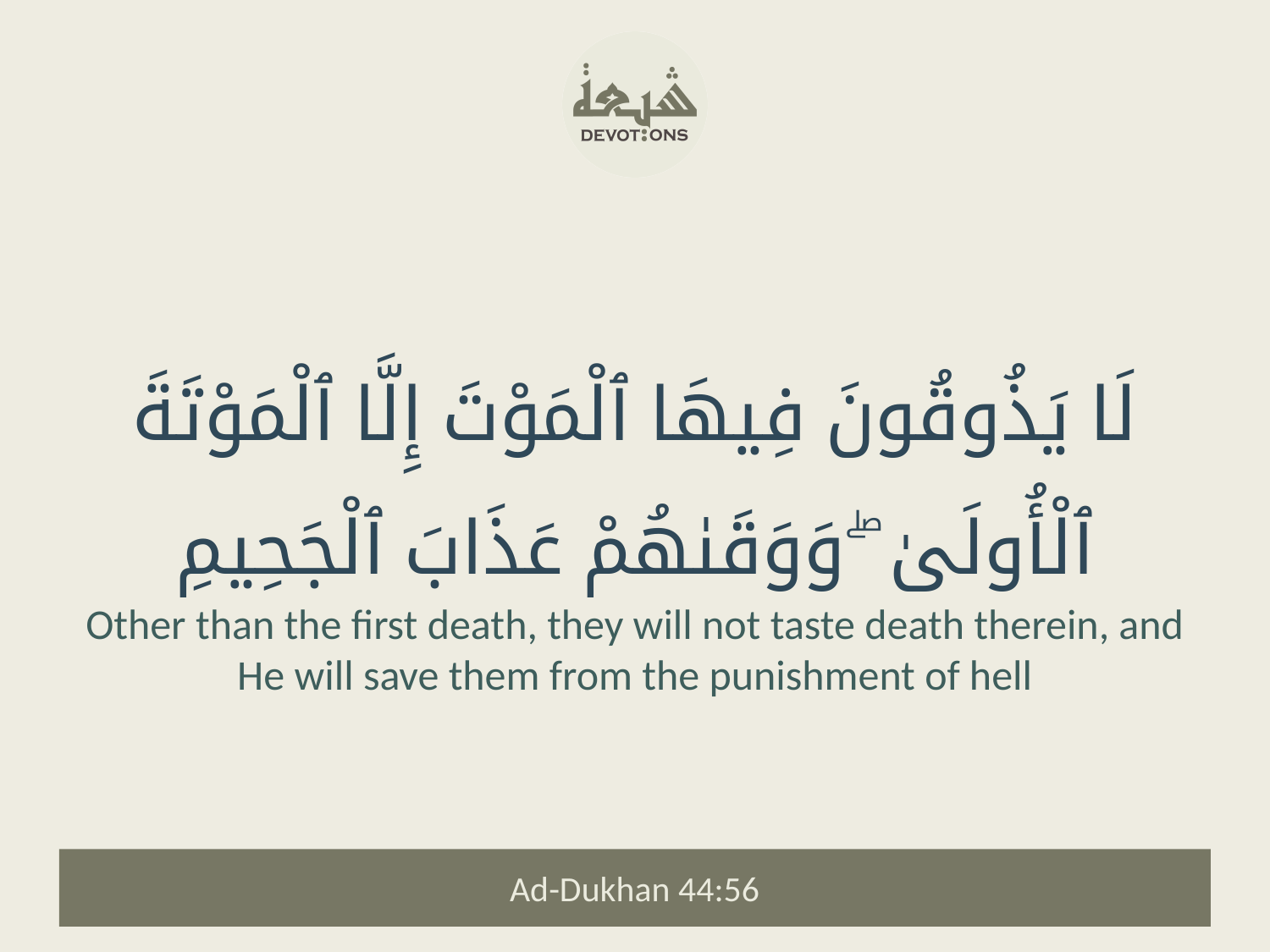

لَا يَذُوقُونَ فِيهَا ٱلْمَوْتَ إِلَّا ٱلْمَوْتَةَ ٱلْأُولَىٰ ۖ وَوَقَىٰهُمْ عَذَابَ ٱلْجَحِيمِ
Other than the first death, they will not taste death therein, and He will save them from the punishment of hell
Ad-Dukhan 44:56